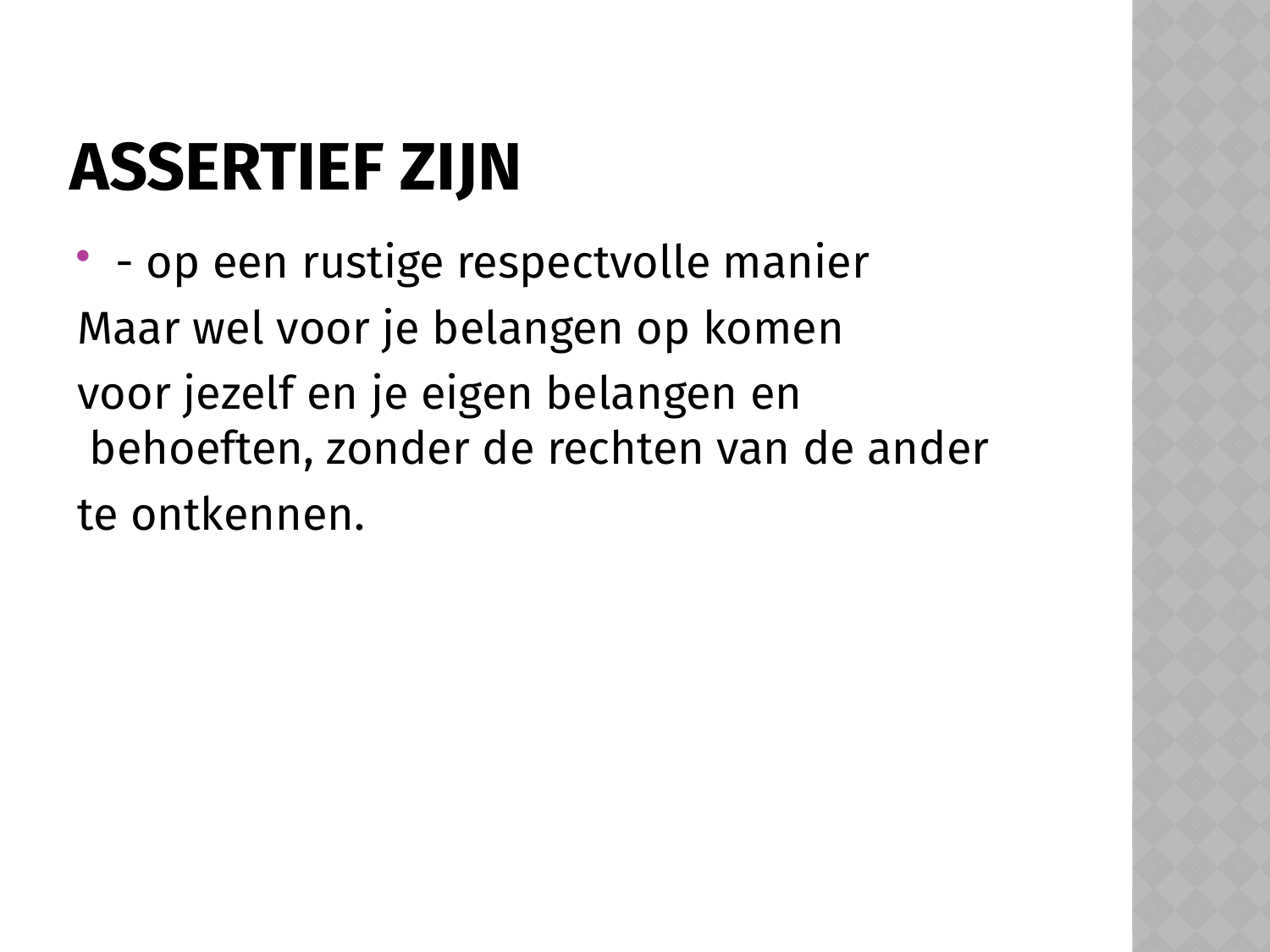

# Assertief zijn
- op een rustige respectvolle manier
Maar wel voor je belangen op komen
voor jezelf en je eigen belangen en                      behoeften, zonder de rechten van de ander
te ontkennen.